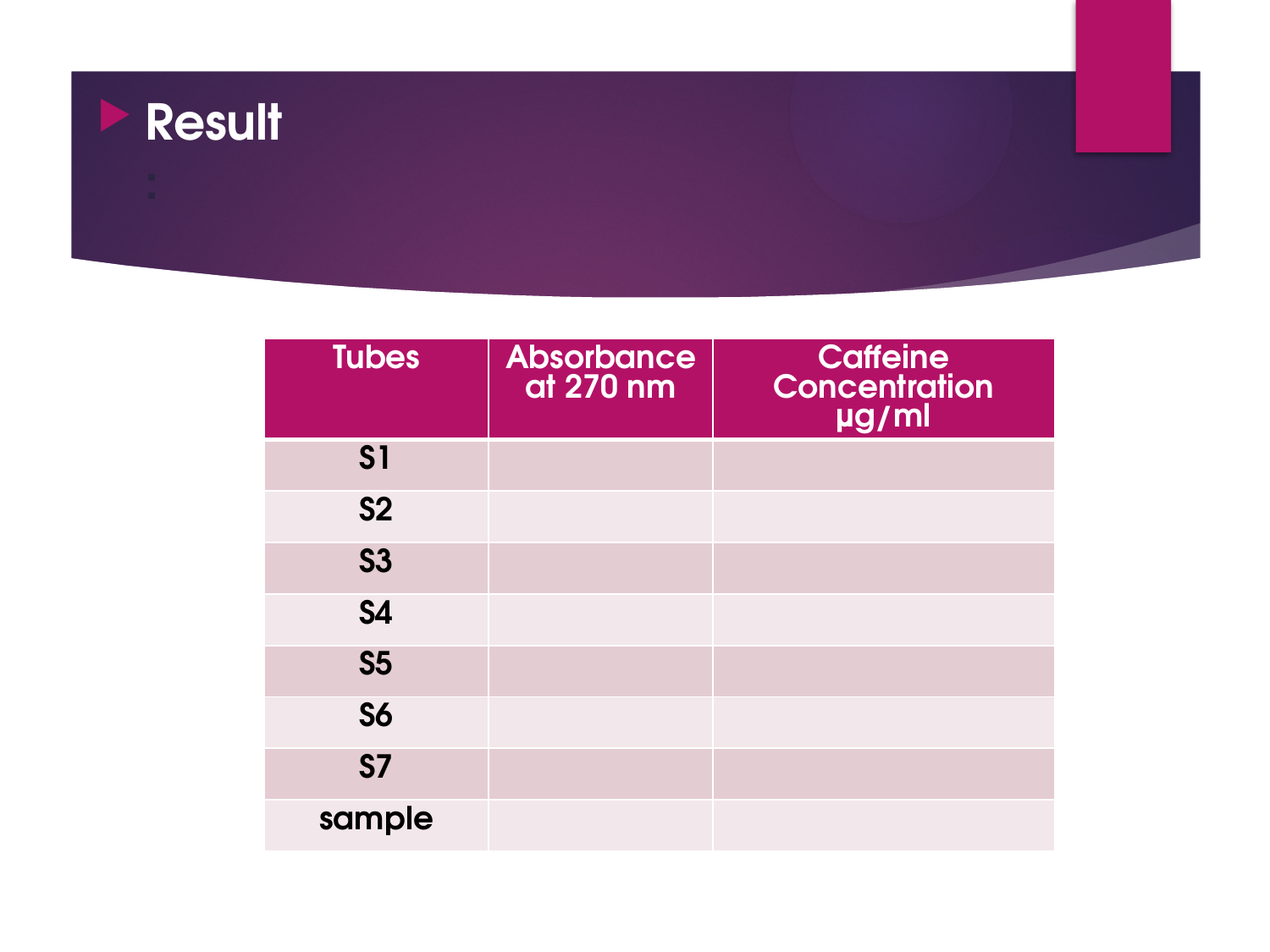

Result:
| Tubes | Absorbance at 270 nm | Caffeine Concentration µg/ml |
| --- | --- | --- |
| S1 |  |  |
| S2 |  |  |
| S3 |  |  |
| S4 |  |  |
| S5 |  |  |
| S6 |  |  |
| S7 |  |  |
| sample |  |  |